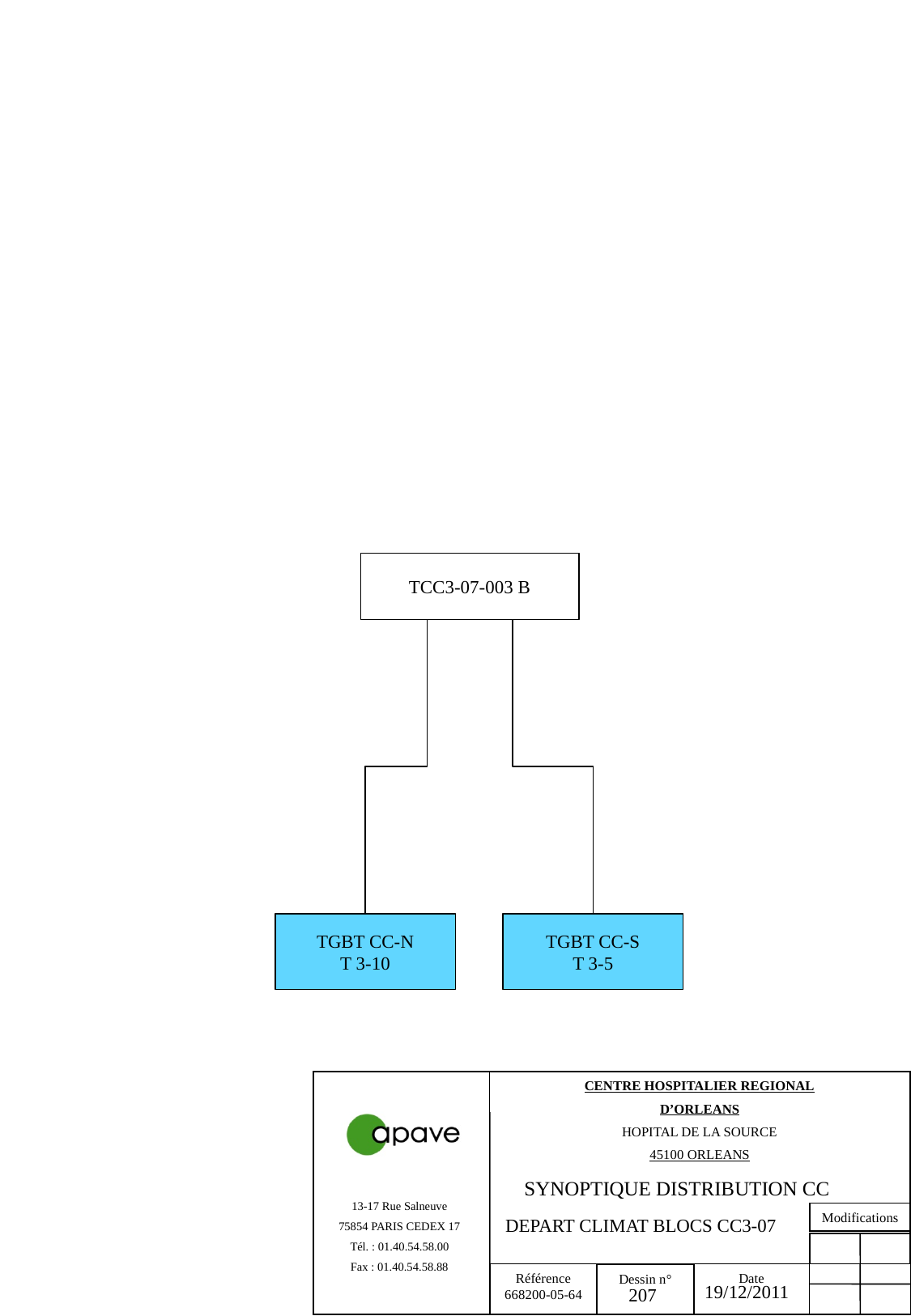

TCC3-07-003 B
TGBT CC-N
T 3-10
TGBT CC-S
T 3-5
SYNOPTIQUE DISTRIBUTION CC
DEPART CLIMAT BLOCS CC3-07
19/12/2011
207